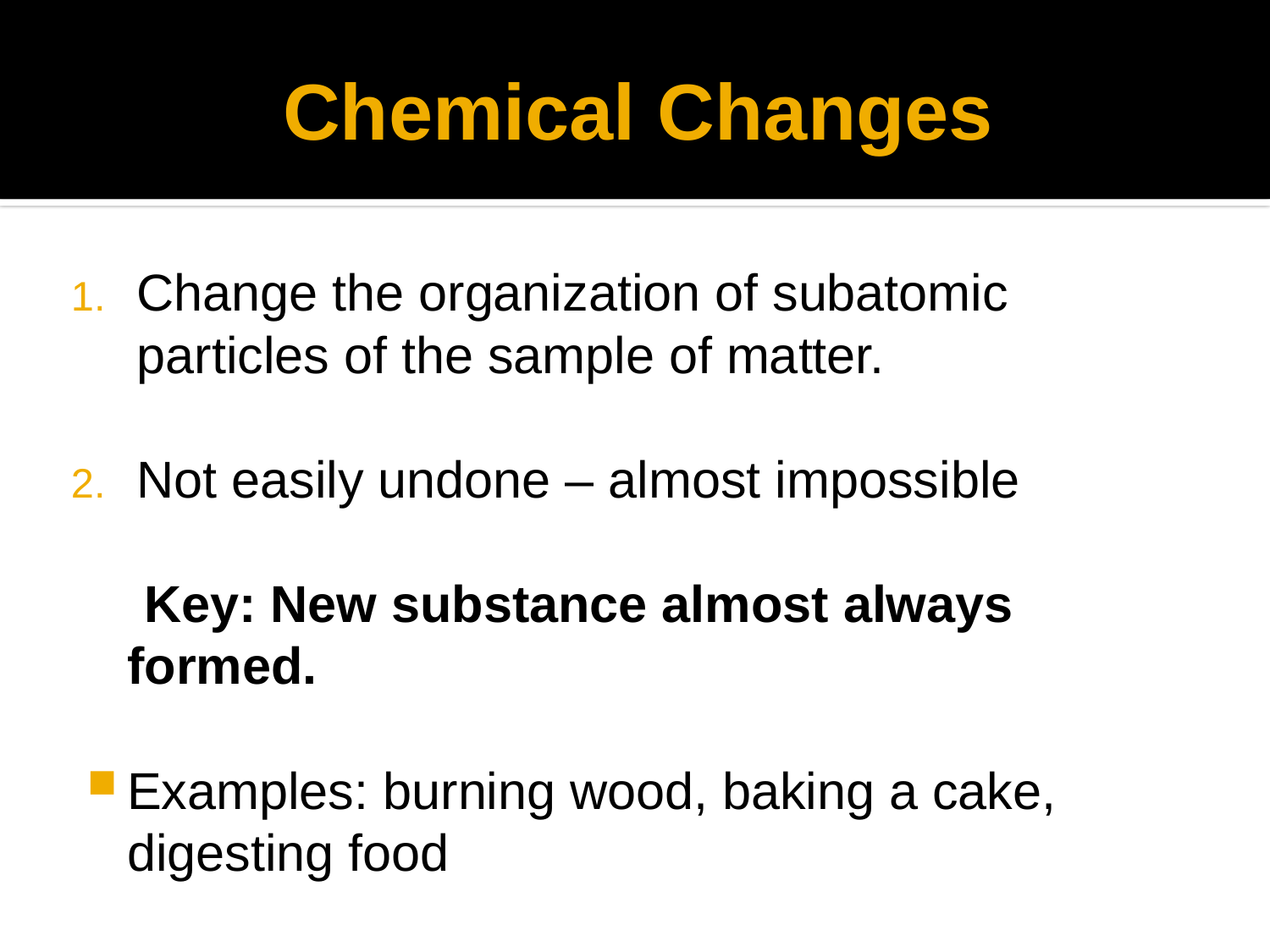

# Chemical Changes
Change the organization of subatomic particles of the sample of matter.

Not easily undone – almost impossible

    Key: New substance almost always formed.

Examples: burning wood, baking a cake, digesting food